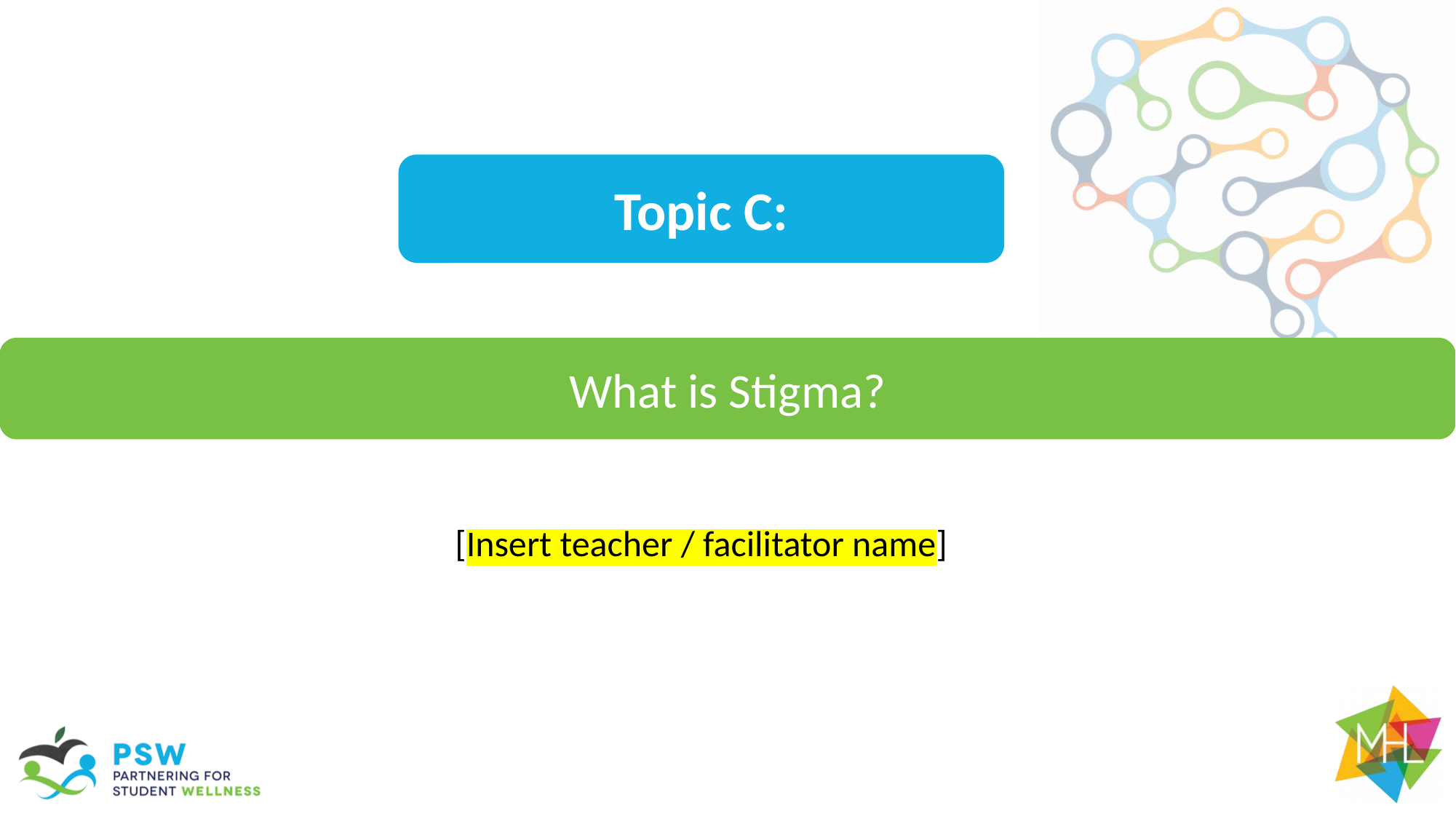

Topic C:
What is Stigma?
[Insert teacher / facilitator name]